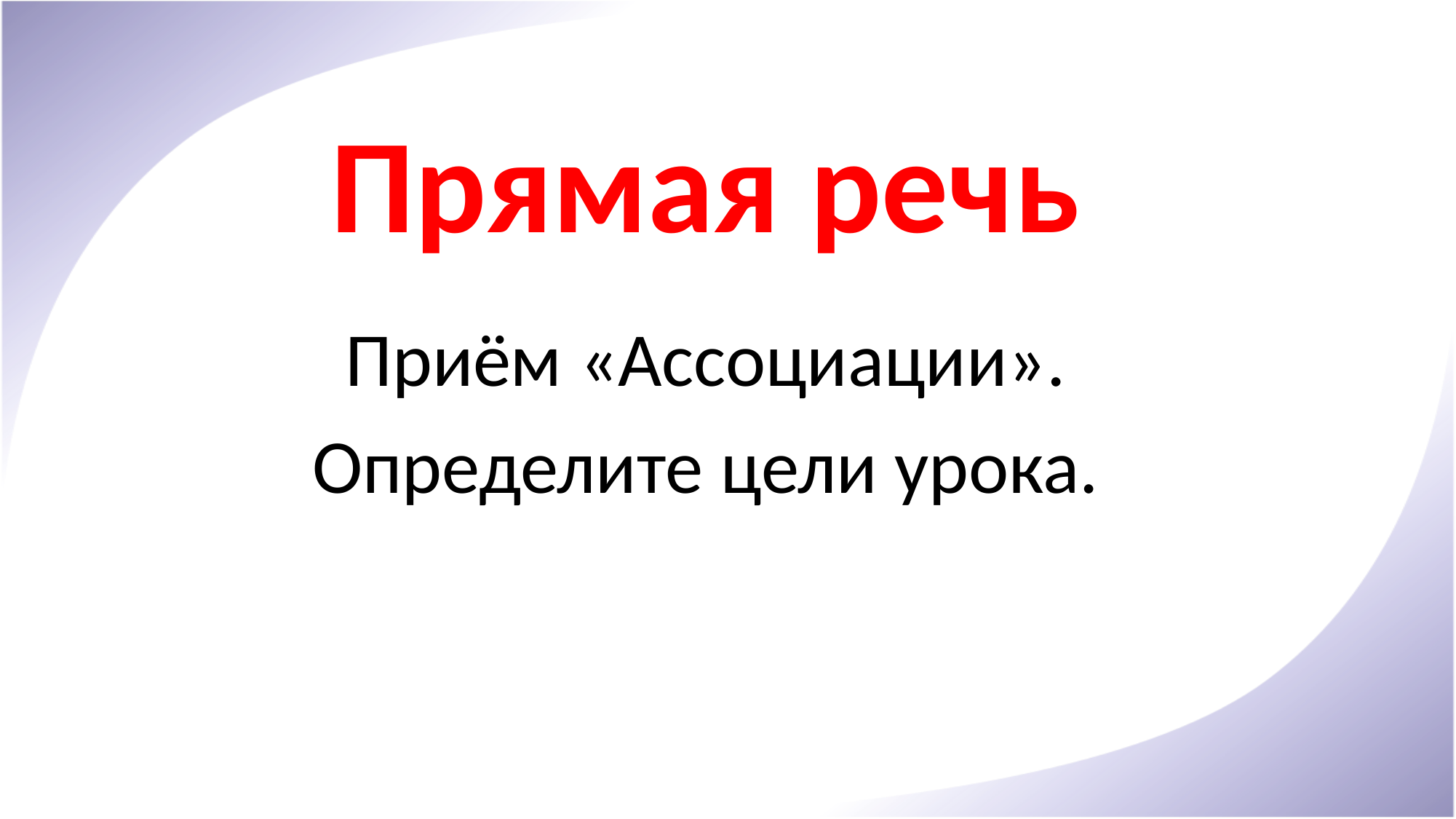

# Прямая речь
Приём «Ассоциации».
Определите цели урока.